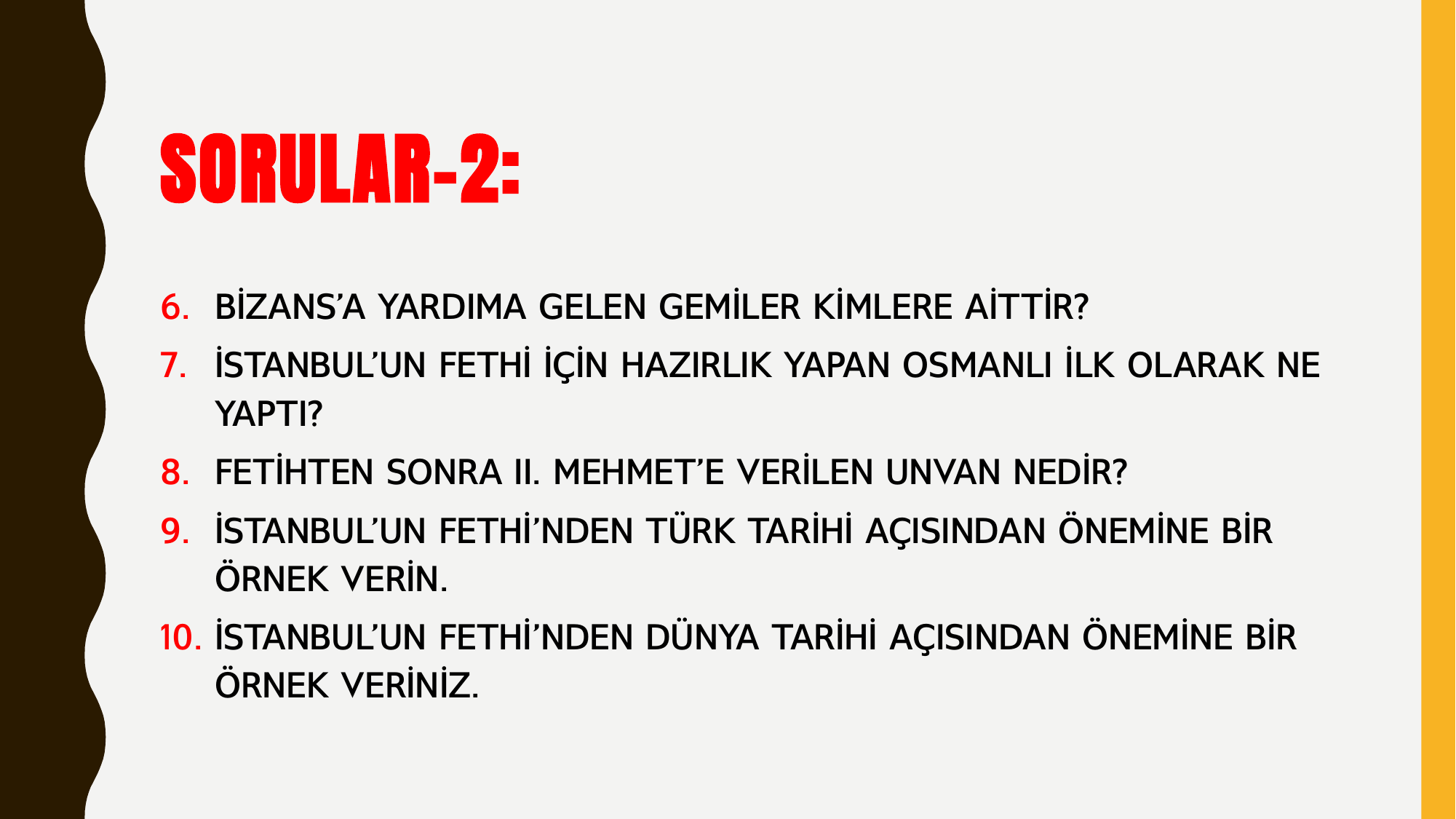

# SORULAR-2:
BİZANS’A YARDIMA GELEN GEMİLER KİMLERE AİTTİR?
İSTANBUL’UN FETHİ İÇİN HAZIRLIK YAPAN OSMANLI İLK OLARAK NE YAPTI?
FETİHTEN SONRA II. MEHMET’E VERİLEN UNVAN NEDİR?
İSTANBUL’UN FETHİ’NDEN TÜRK TARİHİ AÇISINDAN ÖNEMİNE BİR ÖRNEK VERİN.
İSTANBUL’UN FETHİ’NDEN DÜNYA TARİHİ AÇISINDAN ÖNEMİNE BİR ÖRNEK VERİNİZ.